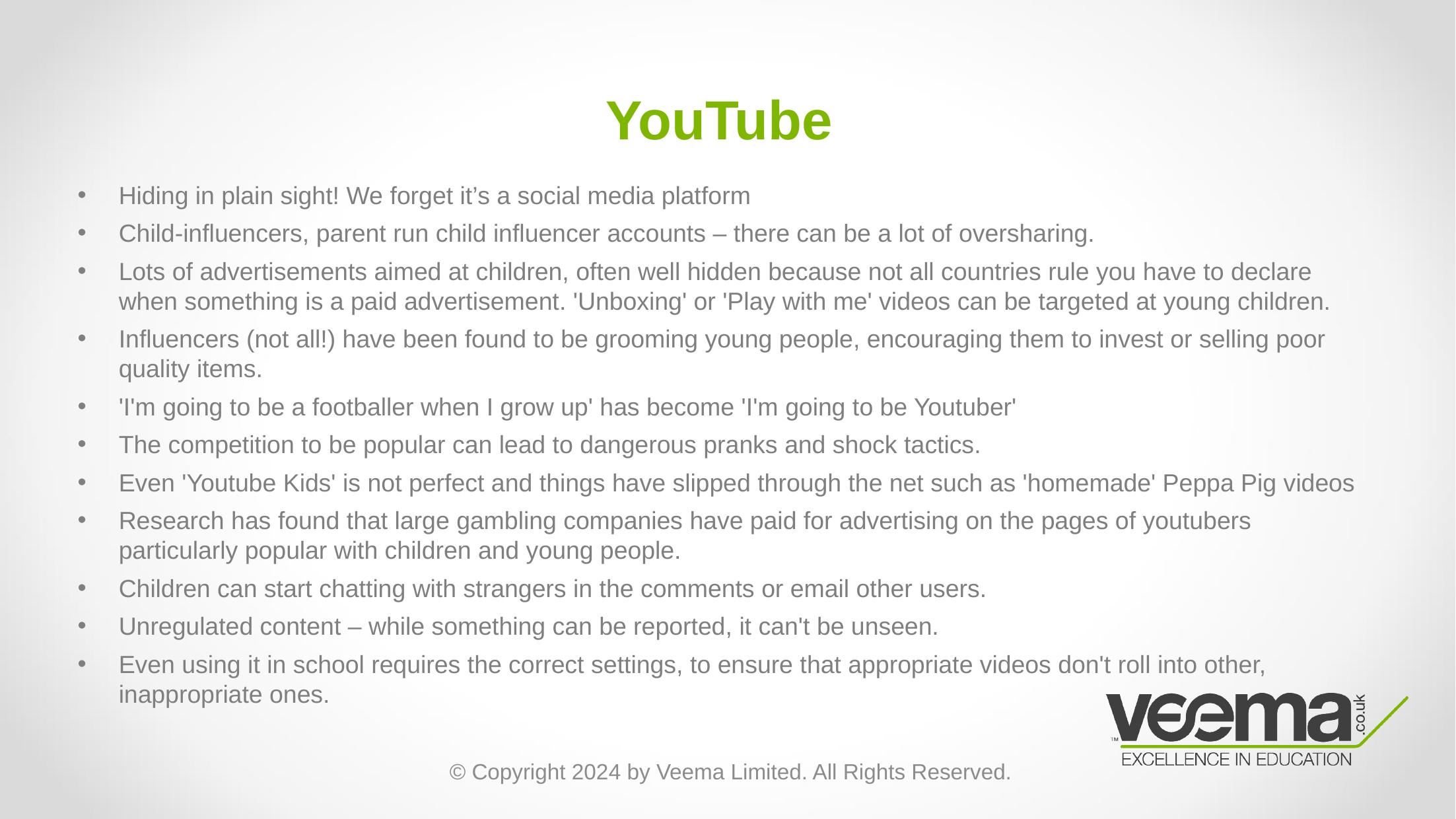

# YouTube
Hiding in plain sight! We forget it’s a social media platform
Child-influencers, parent run child influencer accounts – there can be a lot of oversharing.
Lots of advertisements aimed at children, often well hidden because not all countries rule you have to declare when something is a paid advertisement. 'Unboxing' or 'Play with me' videos can be targeted at young children.
Influencers (not all!) have been found to be grooming young people, encouraging them to invest or selling poor quality items.
'I'm going to be a footballer when I grow up' has become 'I'm going to be Youtuber'
The competition to be popular can lead to dangerous pranks and shock tactics.
Even 'Youtube Kids' is not perfect and things have slipped through the net such as 'homemade' Peppa Pig videos
Research has found that large gambling companies have paid for advertising on the pages of youtubers particularly popular with children and young people.
Children can start chatting with strangers in the comments or email other users.
Unregulated content – while something can be reported, it can't be unseen.
Even using it in school requires the correct settings, to ensure that appropriate videos don't roll into other, inappropriate ones.